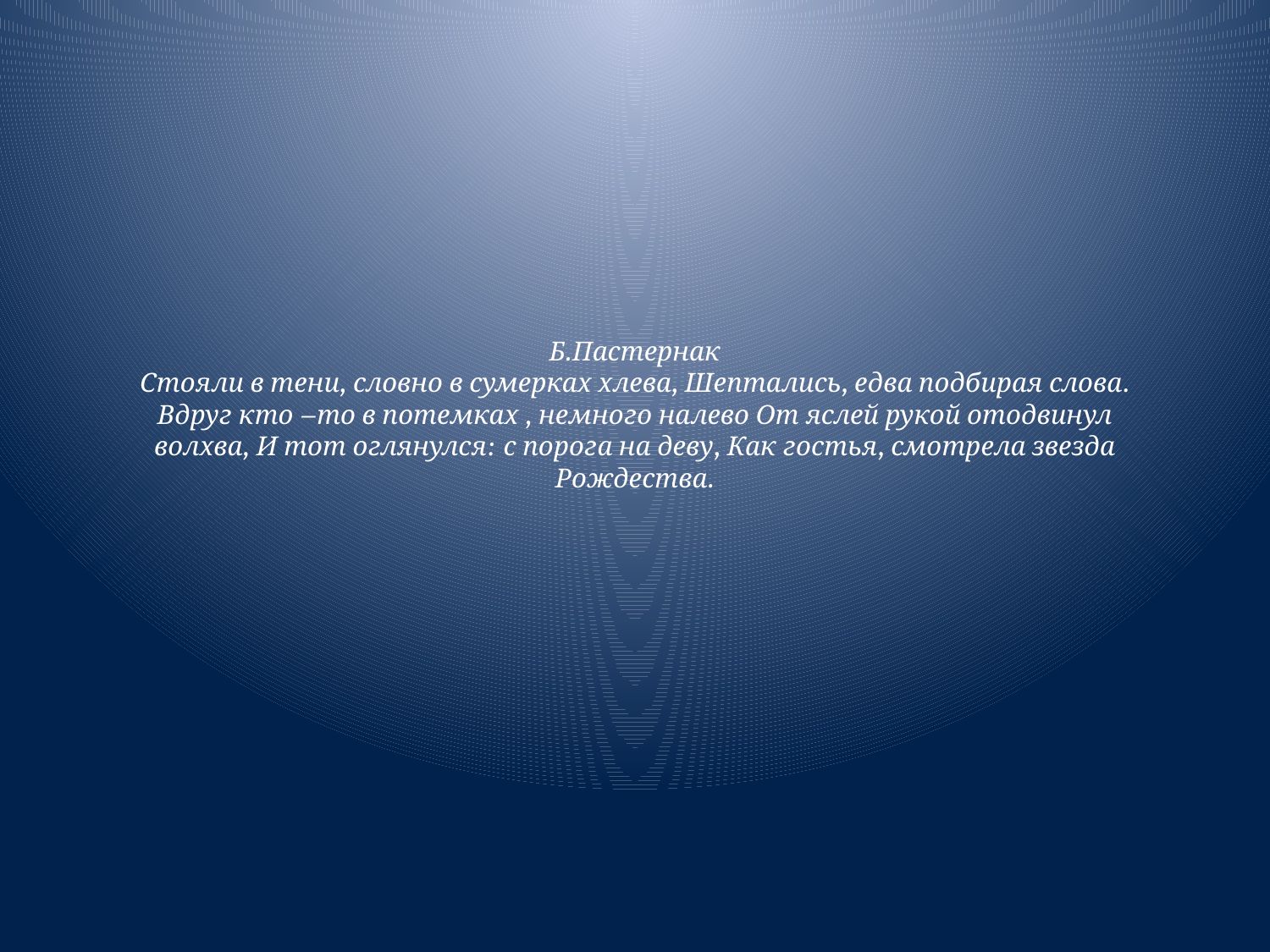

# Б.Пастернак Стояли в тени, словно в сумерках хлева, Шептались, едва подбирая слова. Вдруг кто –то в потемках , немного налево От яслей рукой отодвинул волхва, И тот оглянулся: с порога на деву, Как гостья, смотрела звезда Рождества.